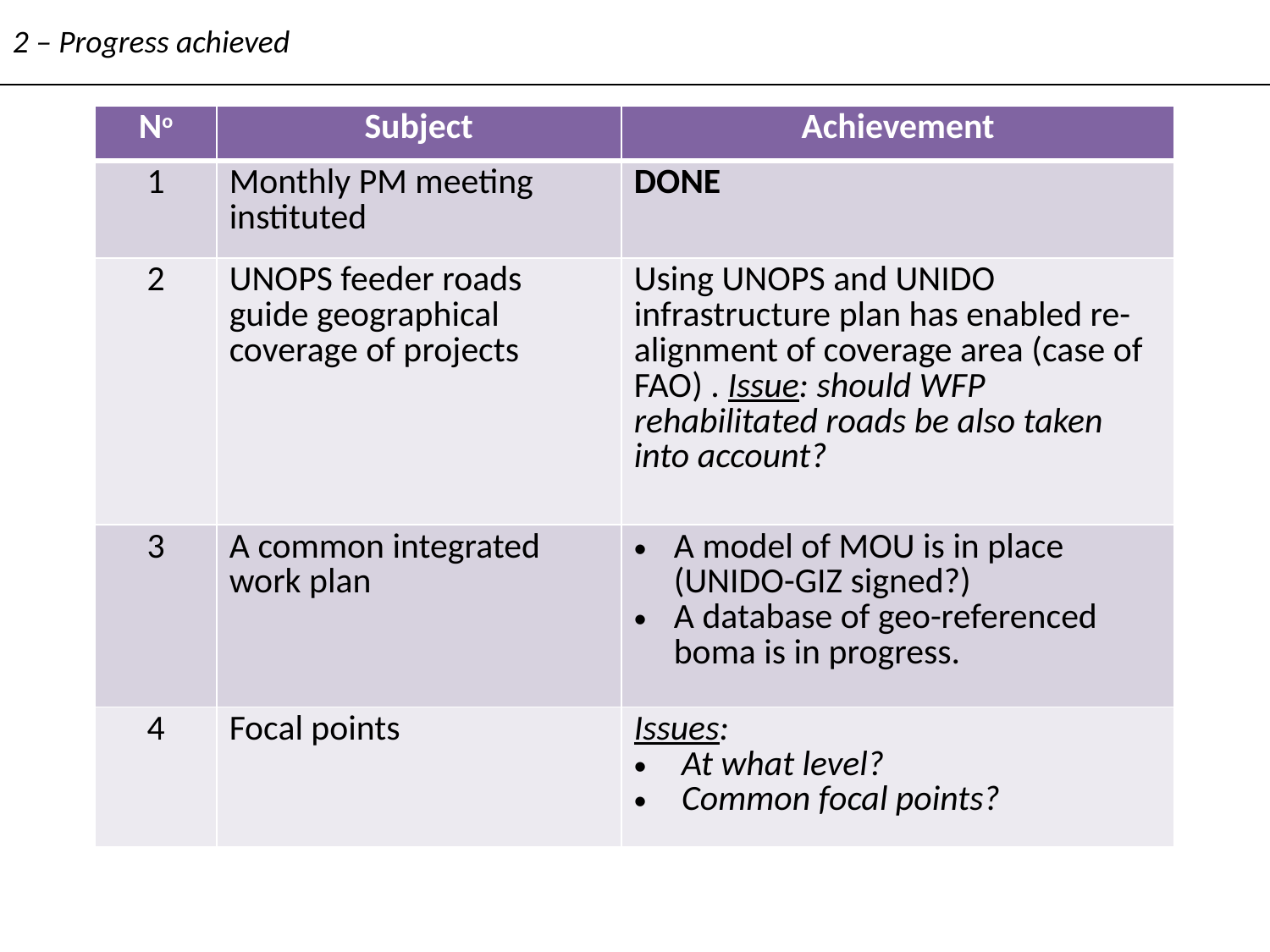

2 – Progress achieved
| No | Subject | Achievement |
| --- | --- | --- |
| 1 | Monthly PM meeting instituted | DONE |
| 2 | UNOPS feeder roads guide geographical coverage of projects | Using UNOPS and UNIDO infrastructure plan has enabled re-alignment of coverage area (case of FAO) . Issue: should WFP rehabilitated roads be also taken into account? |
| 3 | A common integrated work plan | A model of MOU is in place (UNIDO-GIZ signed?) A database of geo-referenced boma is in progress. |
| 4 | Focal points | Issues: At what level? Common focal points? |